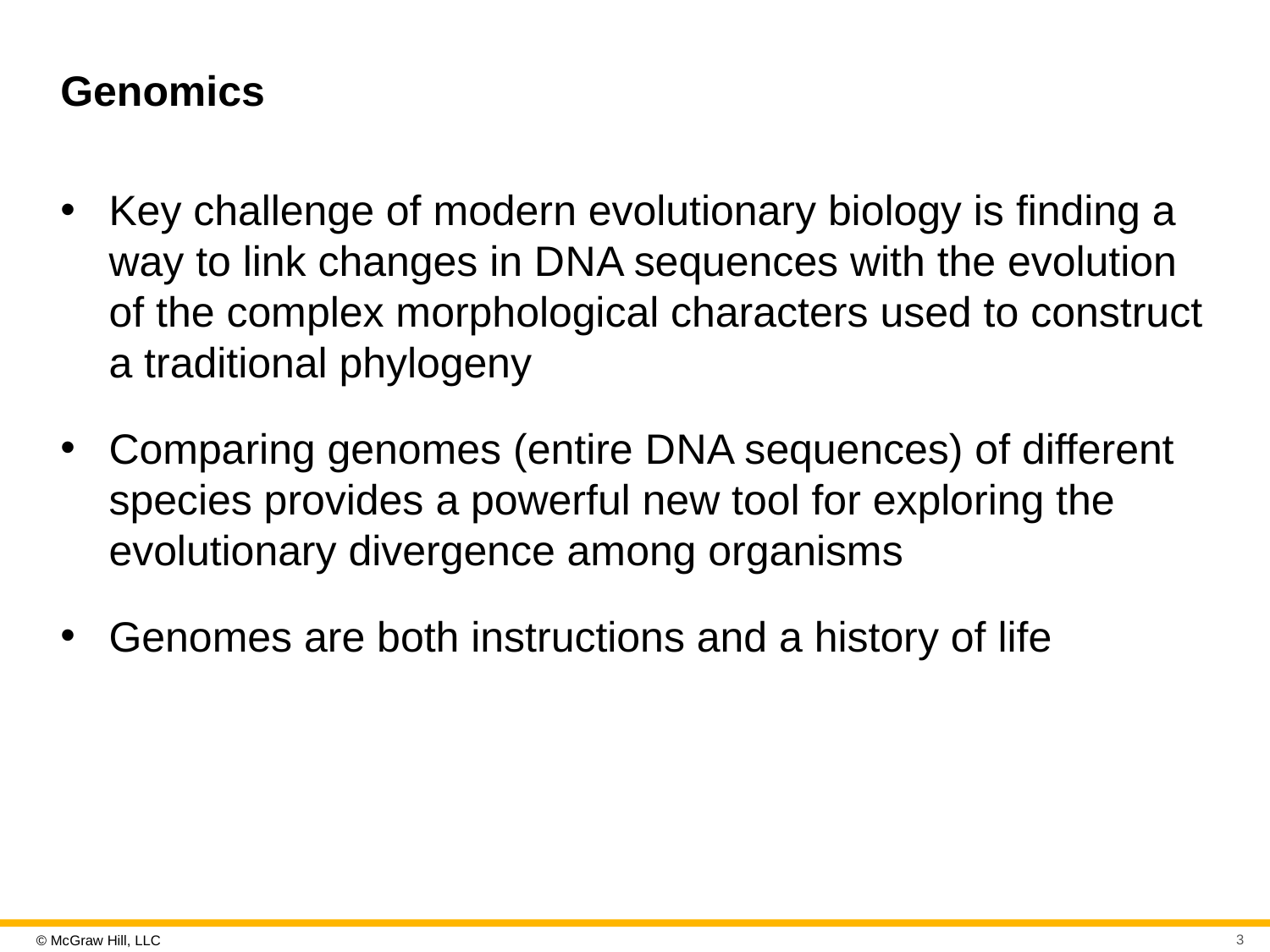

# Genomics
Key challenge of modern evolutionary biology is finding a way to link changes in D N A sequences with the evolution of the complex morphological characters used to construct a traditional phylogeny
Comparing genomes (entire D N A sequences) of different species provides a powerful new tool for exploring the evolutionary divergence among organisms
Genomes are both instructions and a history of life
3